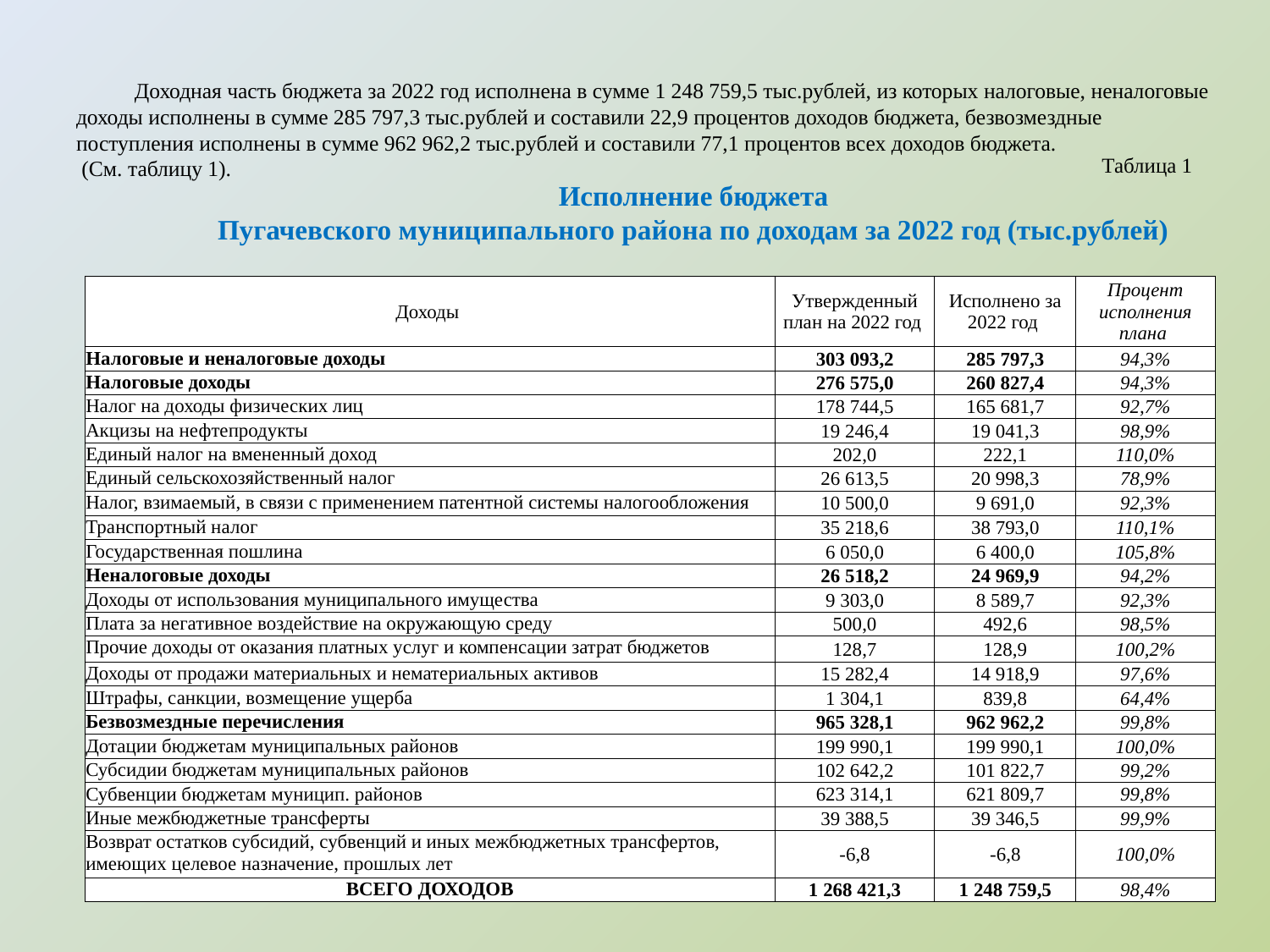

# Доходная часть бюджета за 2022 год исполнена в сумме 1 248 759,5 тыс.рублей, из которых налоговые, неналоговые доходы исполнены в сумме 285 797,3 тыс.рублей и составили 22,9 процентов доходов бюджета, безвозмездные поступления исполнены в сумме 962 962,2 тыс.рублей и составили 77,1 процентов всех доходов бюджета. (См. таблицу 1).
Таблица 1
Исполнение бюджета
Пугачевского муниципального района по доходам за 2022 год (тыс.рублей)
| Доходы | Утвержденный план на 2022 год | Исполнено за 2022 год | Процент исполнения плана |
| --- | --- | --- | --- |
| Налоговые и неналоговые доходы | 303 093,2 | 285 797,3 | 94,3% |
| Налоговые доходы | 276 575,0 | 260 827,4 | 94,3% |
| Налог на доходы физических лиц | 178 744,5 | 165 681,7 | 92,7% |
| Акцизы на нефтепродукты | 19 246,4 | 19 041,3 | 98,9% |
| Единый налог на вмененный доход | 202,0 | 222,1 | 110,0% |
| Единый сельскохозяйственный налог | 26 613,5 | 20 998,3 | 78,9% |
| Налог, взимаемый, в связи с применением патентной системы налогообложения | 10 500,0 | 9 691,0 | 92,3% |
| Транспортный налог | 35 218,6 | 38 793,0 | 110,1% |
| Государственная пошлина | 6 050,0 | 6 400,0 | 105,8% |
| Неналоговые доходы | 26 518,2 | 24 969,9 | 94,2% |
| Доходы от использования муниципального имущества | 9 303,0 | 8 589,7 | 92,3% |
| Плата за негативное воздействие на окружающую среду | 500,0 | 492,6 | 98,5% |
| Прочие доходы от оказания платных услуг и компенсации затрат бюджетов | 128,7 | 128,9 | 100,2% |
| Доходы от продажи материальных и нематериальных активов | 15 282,4 | 14 918,9 | 97,6% |
| Штрафы, санкции, возмещение ущерба | 1 304,1 | 839,8 | 64,4% |
| Безвозмездные перечисления | 965 328,1 | 962 962,2 | 99,8% |
| Дотации бюджетам муниципальных районов | 199 990,1 | 199 990,1 | 100,0% |
| Субсидии бюджетам муниципальных районов | 102 642,2 | 101 822,7 | 99,2% |
| Субвенции бюджетам муницип. районов | 623 314,1 | 621 809,7 | 99,8% |
| Иные межбюджетные трансферты | 39 388,5 | 39 346,5 | 99,9% |
| Возврат остатков субсидий, субвенций и иных межбюджетных трансфертов, имеющих целевое назначение, прошлых лет | -6,8 | -6,8 | 100,0% |
| ВСЕГО ДОХОДОВ | 1 268 421,3 | 1 248 759,5 | 98,4% |